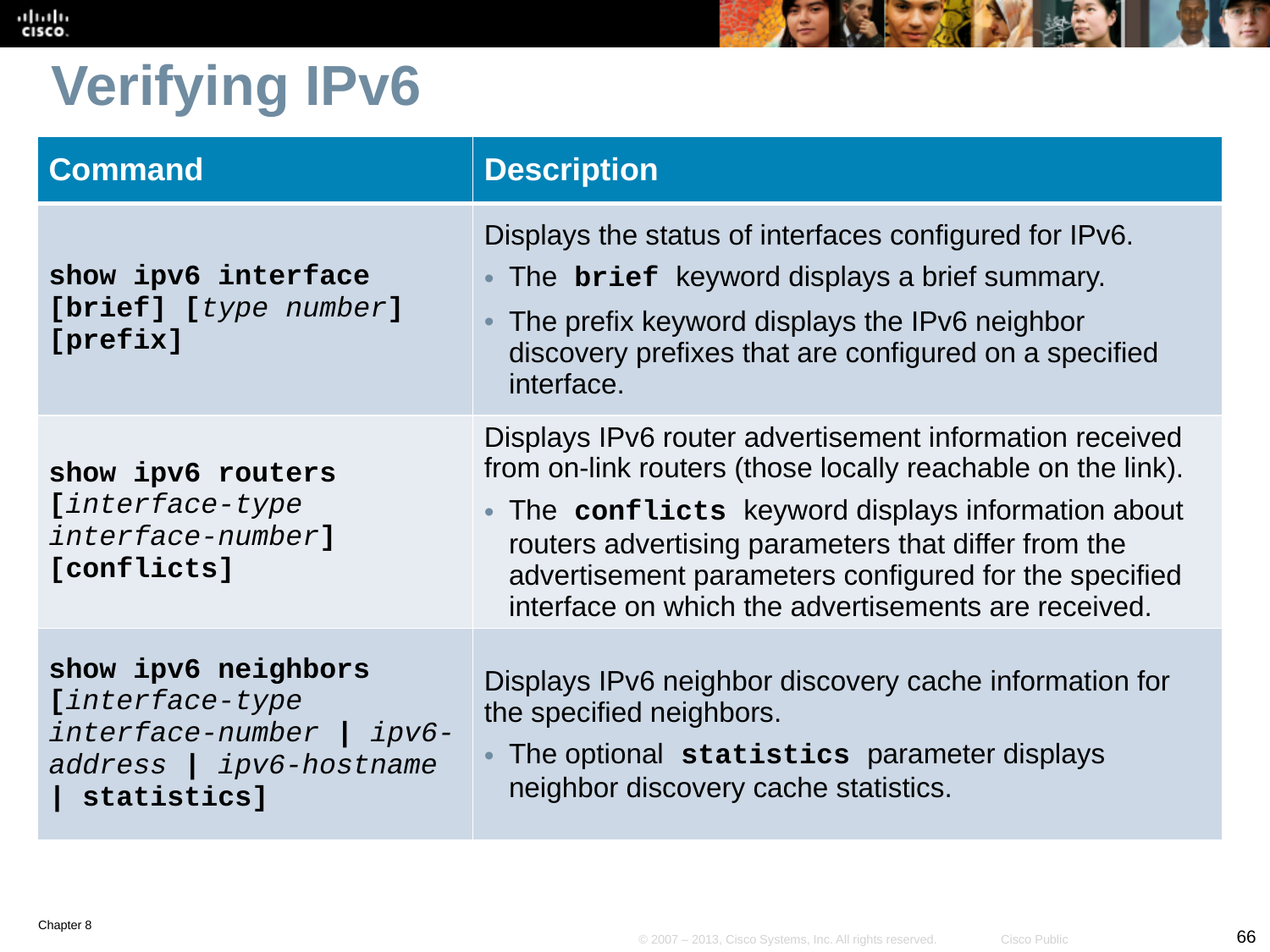

# Verifying IPv6
| Command | Description |
| --- | --- |
| show ipv6 interface [brief] [type number] [prefix] | Displays the status of interfaces configured for IPv6. The brief keyword displays a brief summary. The prefix keyword displays the IPv6 neighbor discovery prefixes that are configured on a specified interface. |
| show ipv6 routers [interface-type interface-number] [conflicts] | Displays IPv6 router advertisement information received from on-link routers (those locally reachable on the link). The conflicts keyword displays information about routers advertising parameters that differ from the advertisement parameters configured for the specified interface on which the advertisements are received. |
| show ipv6 neighbors [interface-type interface-number | ipv6-address | ipv6-hostname | statistics] | Displays IPv6 neighbor discovery cache information for the specified neighbors. The optional statistics parameter displays neighbor discovery cache statistics. |